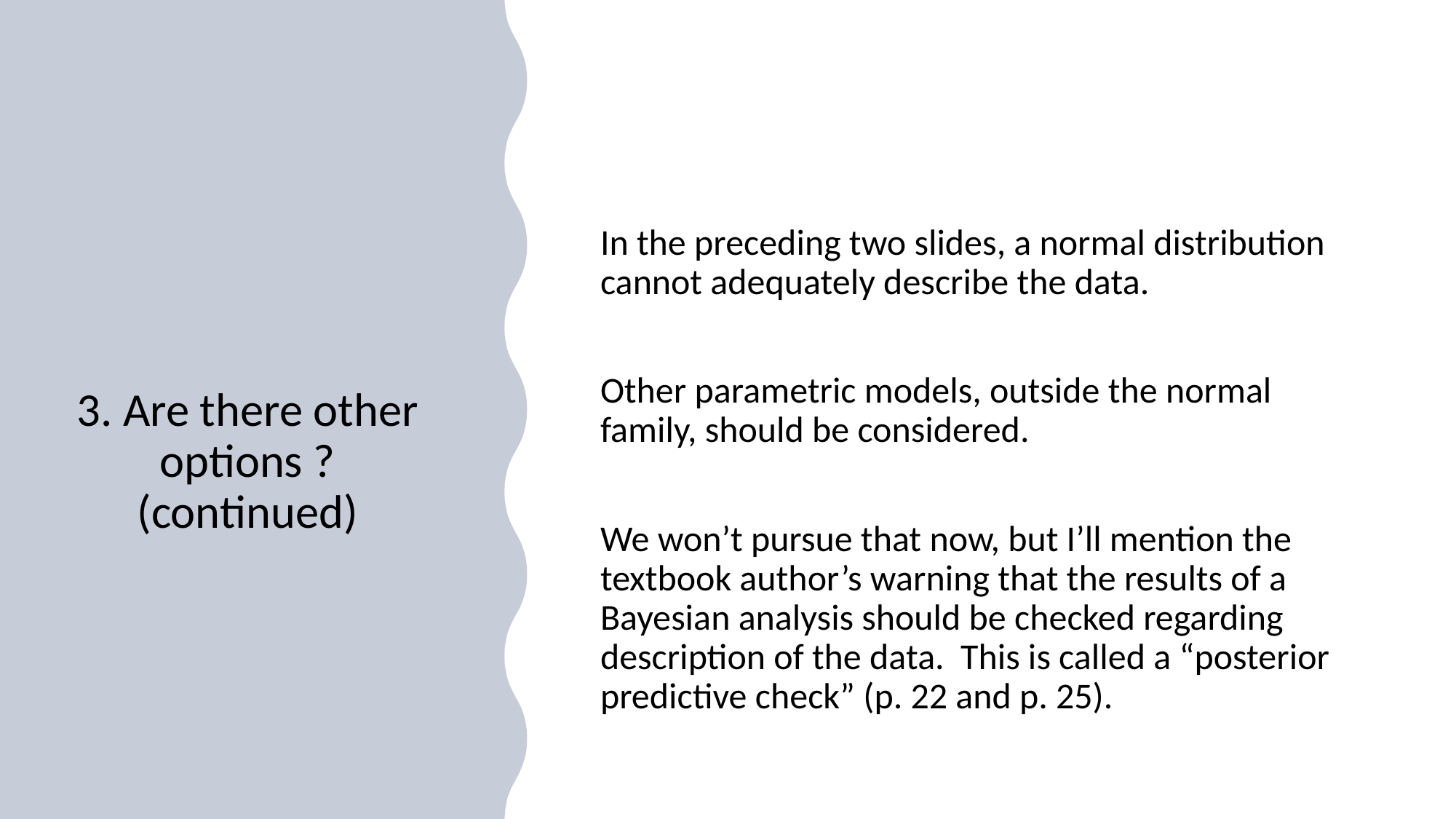

# 3. Are there other options ? (continued)
In the preceding two slides, a normal distribution cannot adequately describe the data.

Other parametric models, outside the normal family, should be considered.

We won’t pursue that now, but I’ll mention the textbook author’s warning that the results of a Bayesian analysis should be checked regarding description of the data.  This is called a “posterior predictive check” (p. 22 and p. 25).